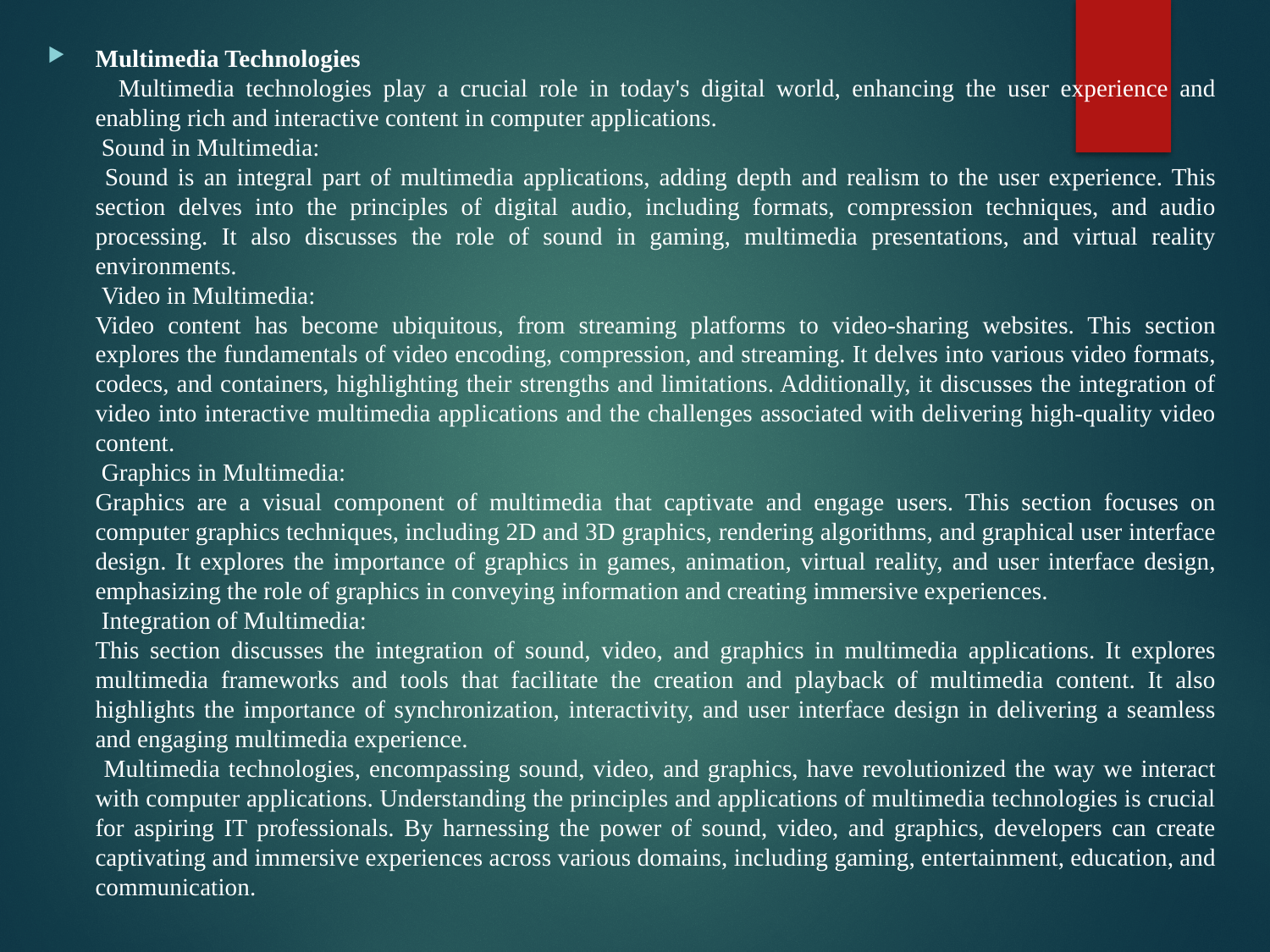

Multimedia Technologies
  Multimedia technologies play a crucial role in today's digital world, enhancing the user experience and enabling rich and interactive content in computer applications.
 Sound in Multimedia:
 Sound is an integral part of multimedia applications, adding depth and realism to the user experience. This section delves into the principles of digital audio, including formats, compression techniques, and audio processing. It also discusses the role of sound in gaming, multimedia presentations, and virtual reality environments.
 Video in Multimedia:
Video content has become ubiquitous, from streaming platforms to video-sharing websites. This section explores the fundamentals of video encoding, compression, and streaming. It delves into various video formats, codecs, and containers, highlighting their strengths and limitations. Additionally, it discusses the integration of video into interactive multimedia applications and the challenges associated with delivering high-quality video content.
 Graphics in Multimedia:
Graphics are a visual component of multimedia that captivate and engage users. This section focuses on computer graphics techniques, including 2D and 3D graphics, rendering algorithms, and graphical user interface design. It explores the importance of graphics in games, animation, virtual reality, and user interface design, emphasizing the role of graphics in conveying information and creating immersive experiences.
 Integration of Multimedia:
This section discusses the integration of sound, video, and graphics in multimedia applications. It explores multimedia frameworks and tools that facilitate the creation and playback of multimedia content. It also highlights the importance of synchronization, interactivity, and user interface design in delivering a seamless and engaging multimedia experience.
 Multimedia technologies, encompassing sound, video, and graphics, have revolutionized the way we interact with computer applications. Understanding the principles and applications of multimedia technologies is crucial for aspiring IT professionals. By harnessing the power of sound, video, and graphics, developers can create captivating and immersive experiences across various domains, including gaming, entertainment, education, and communication.